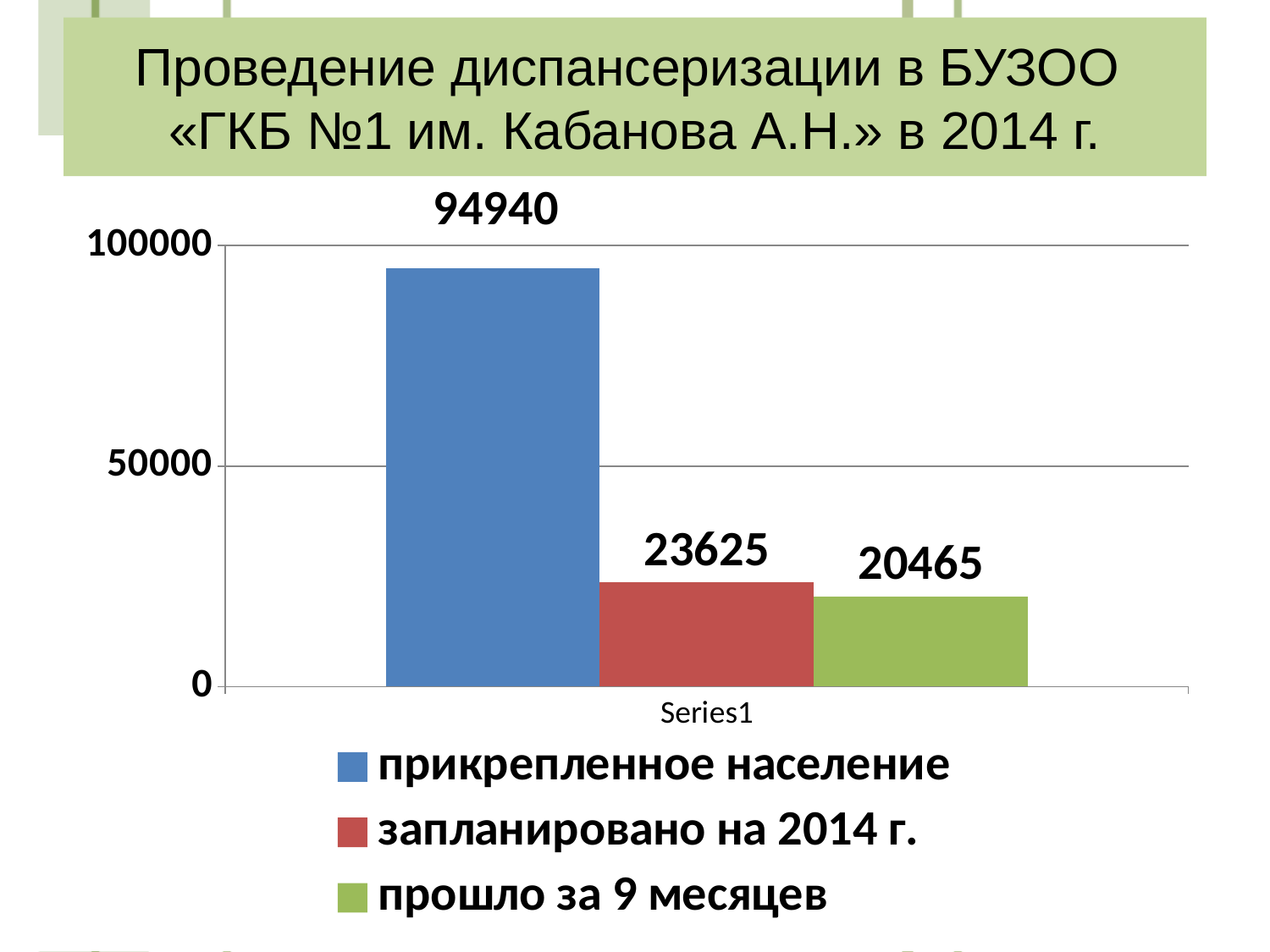

# Проведение диспансеризации в БУЗОО «ГКБ №1 им. Кабанова А.Н.» в 2014 г.

### Chart

| Category | прикрепленное население | запланировано на 2014 г. | прошло за 9 месяцев |
|---|---|---|---|
|  | 94940.0 | 23625.0 | 20465.0 |